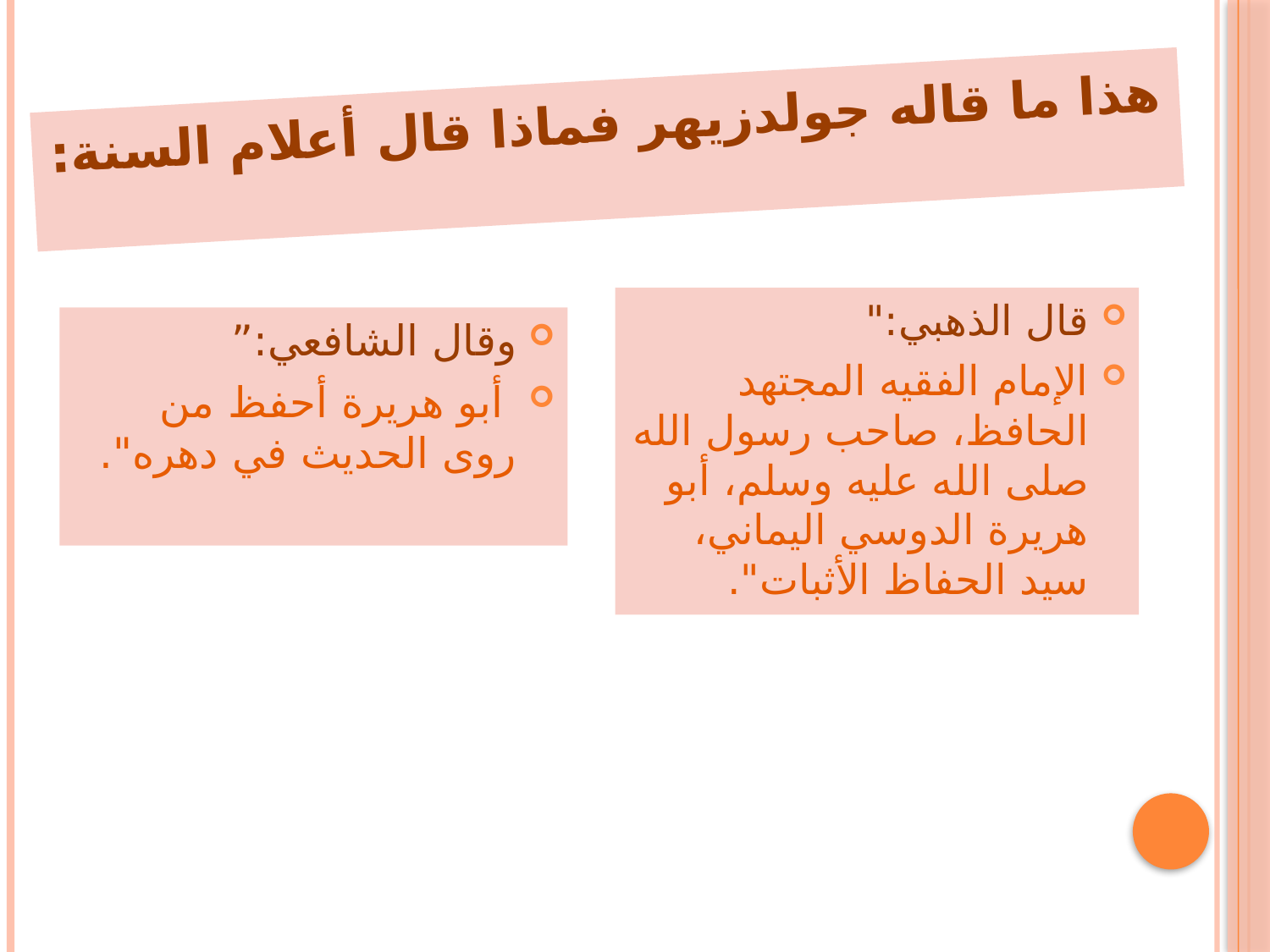

# هذا ما قاله جولدزيهر فماذا قال أعلام السنة:
قال الذهبي:"
الإمام الفقيه المجتهد الحافظ، صاحب رسول الله صلى الله عليه وسلم، أبو هريرة الدوسي اليماني، سيد الحفاظ الأثبات".
وقال الشافعي:”
 أبو هريرة أحفظ من روى الحديث في دهره".